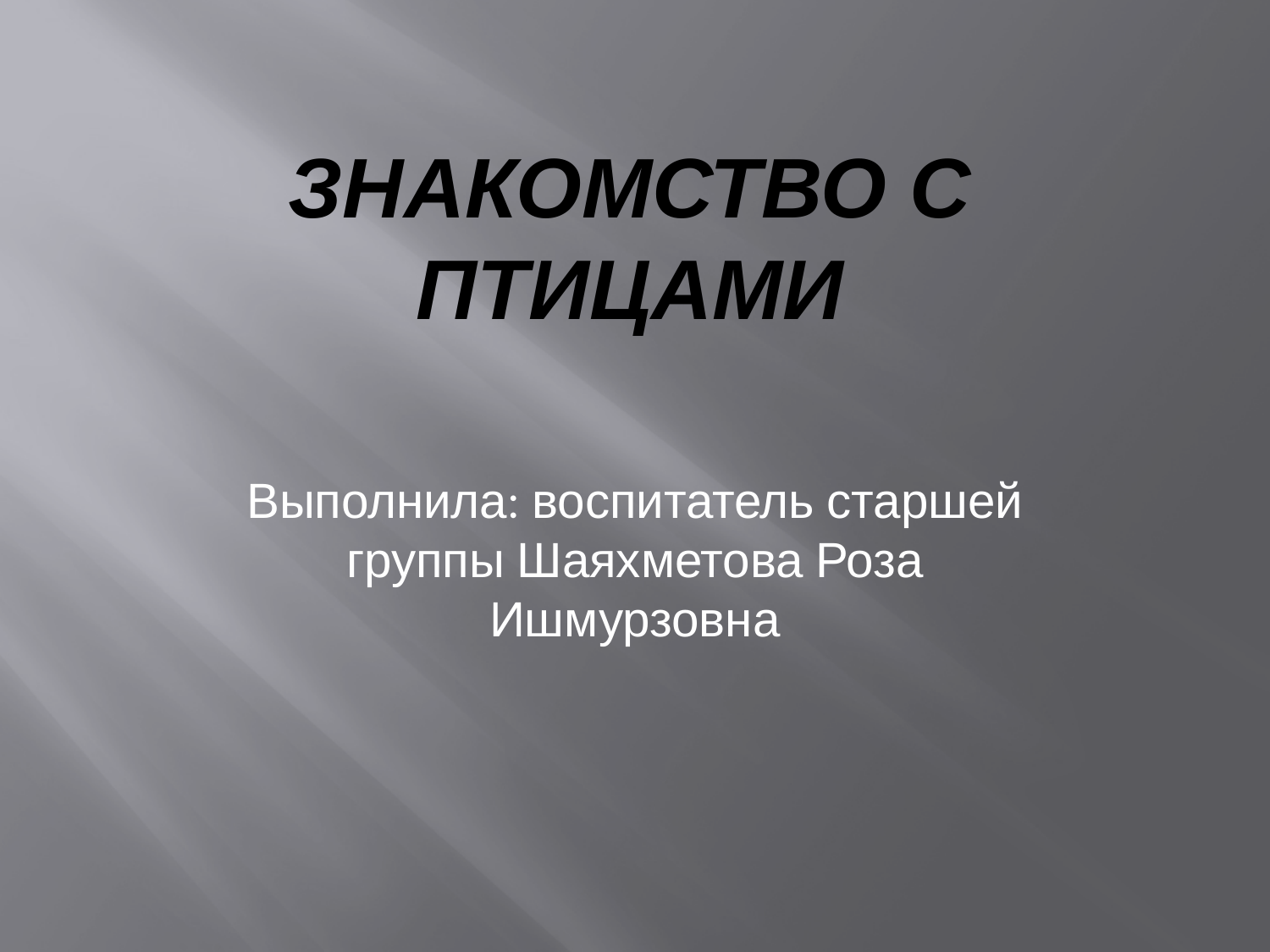

# Знакомство с птицами
Выполнила: воспитатель старшей группы Шаяхметова Роза Ишмурзовна